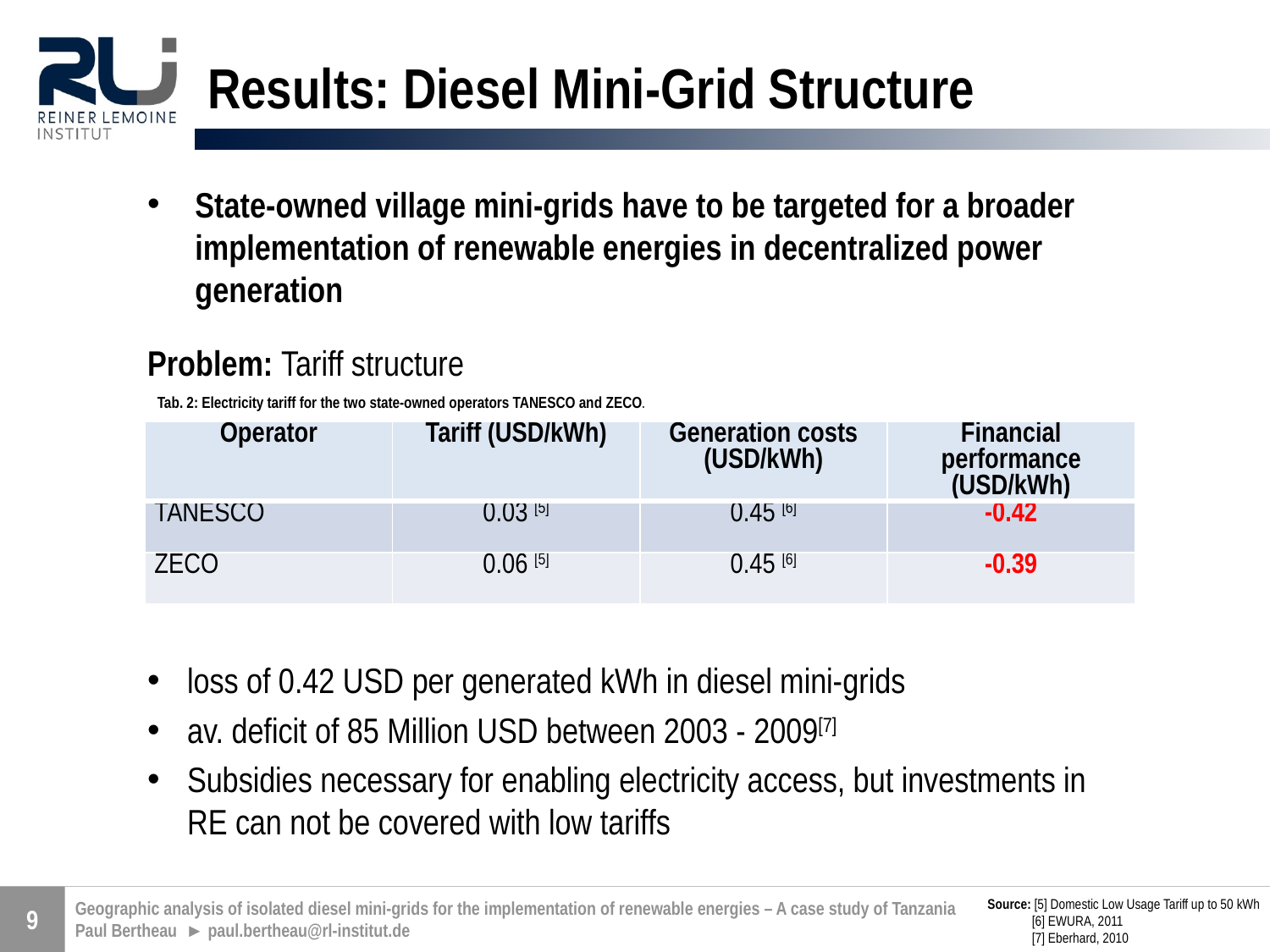

# Results: Diesel Mini-Grid Structure
State-owned village mini-grids have to be targeted for a broader implementation of renewable energies in decentralized power generation

Problem: Tariff structure

Tab. 2: Electricity tariff for the two state-owned operators TANESCO and ZECO.
| Operator | Tariff (USD/kWh) | Generation costs (USD/kWh) | Financial performance (USD/kWh) |
| --- | --- | --- | --- |
| TANESCO | 0.03 [5] | 0.45 [6] | -0.42 |
| ZECO | 0.06 [5] | 0.45 [6] | -0.39 |
loss of 0.42 USD per generated kWh in diesel mini-grids
av. deficit of 85 Million USD between 2003 - 2009[7]
Subsidies necessary for enabling electricity access, but investments in RE can not be covered with low tariffs

Source: [5] Domestic Low Usage Tariff up to 50 kWh
              [6] EWURA, 2011
              [7] Eberhard, 2010